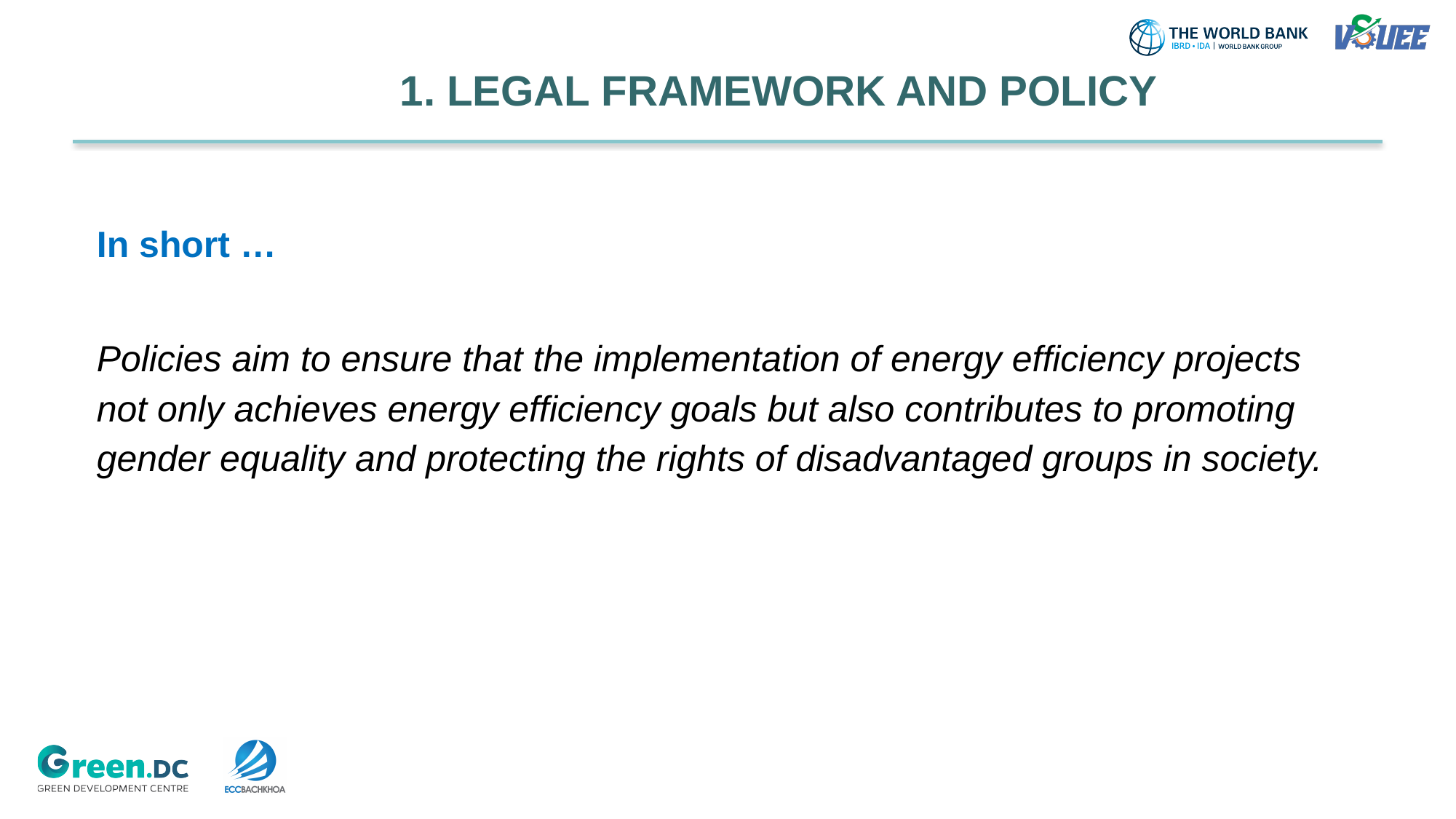

1. LEGAL FRAMEWORK AND POLICY
In short …

Policies aim to ensure that the implementation of energy efficiency projects not only achieves energy efficiency goals but also contributes to promoting gender equality and protecting the rights of disadvantaged groups in society.